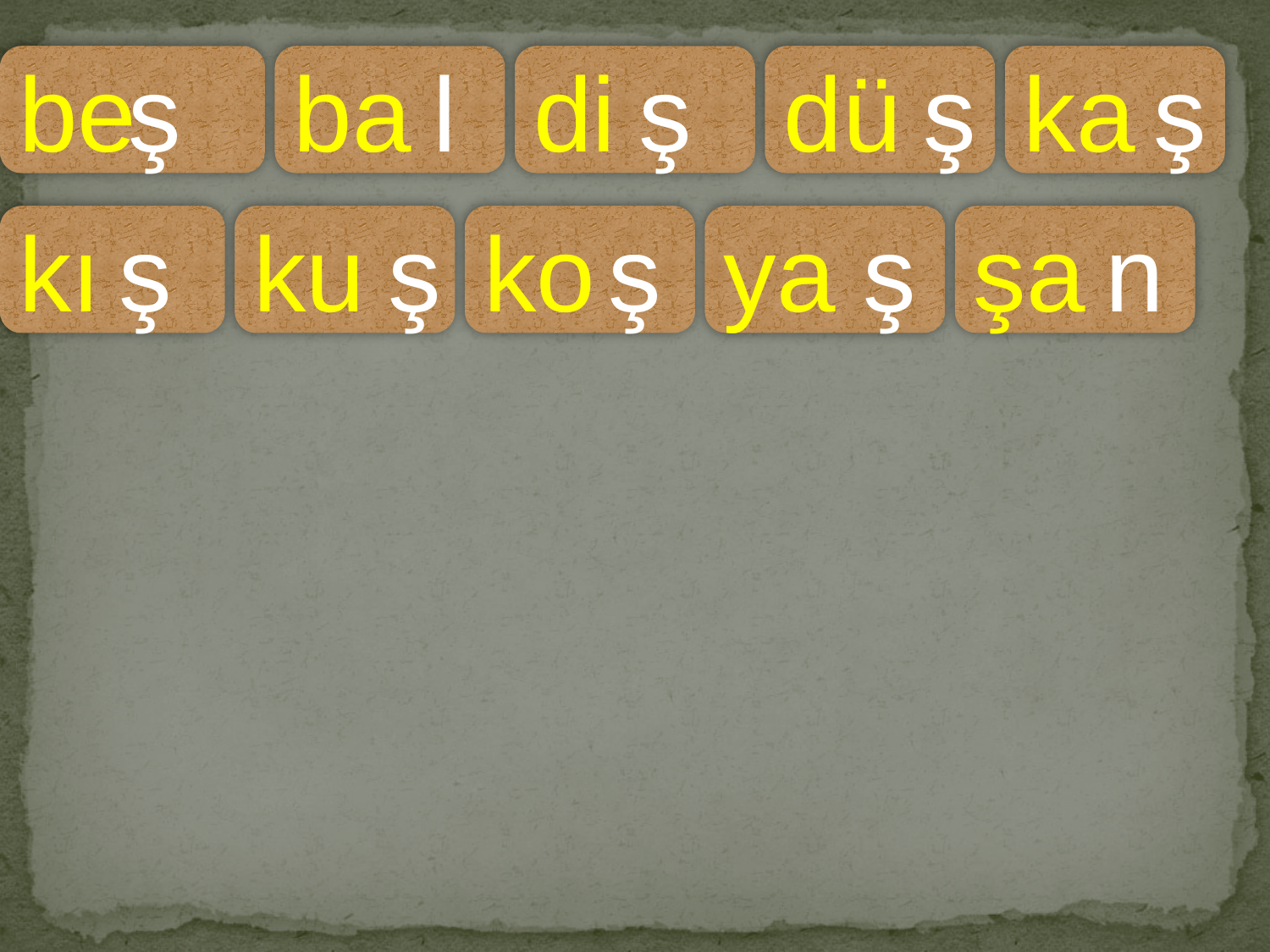

be
ş
ba
l
di
ş
dü
ş
ka
ş
kı
ş
ku
ş
ko
ş
ya
ş
şa
n